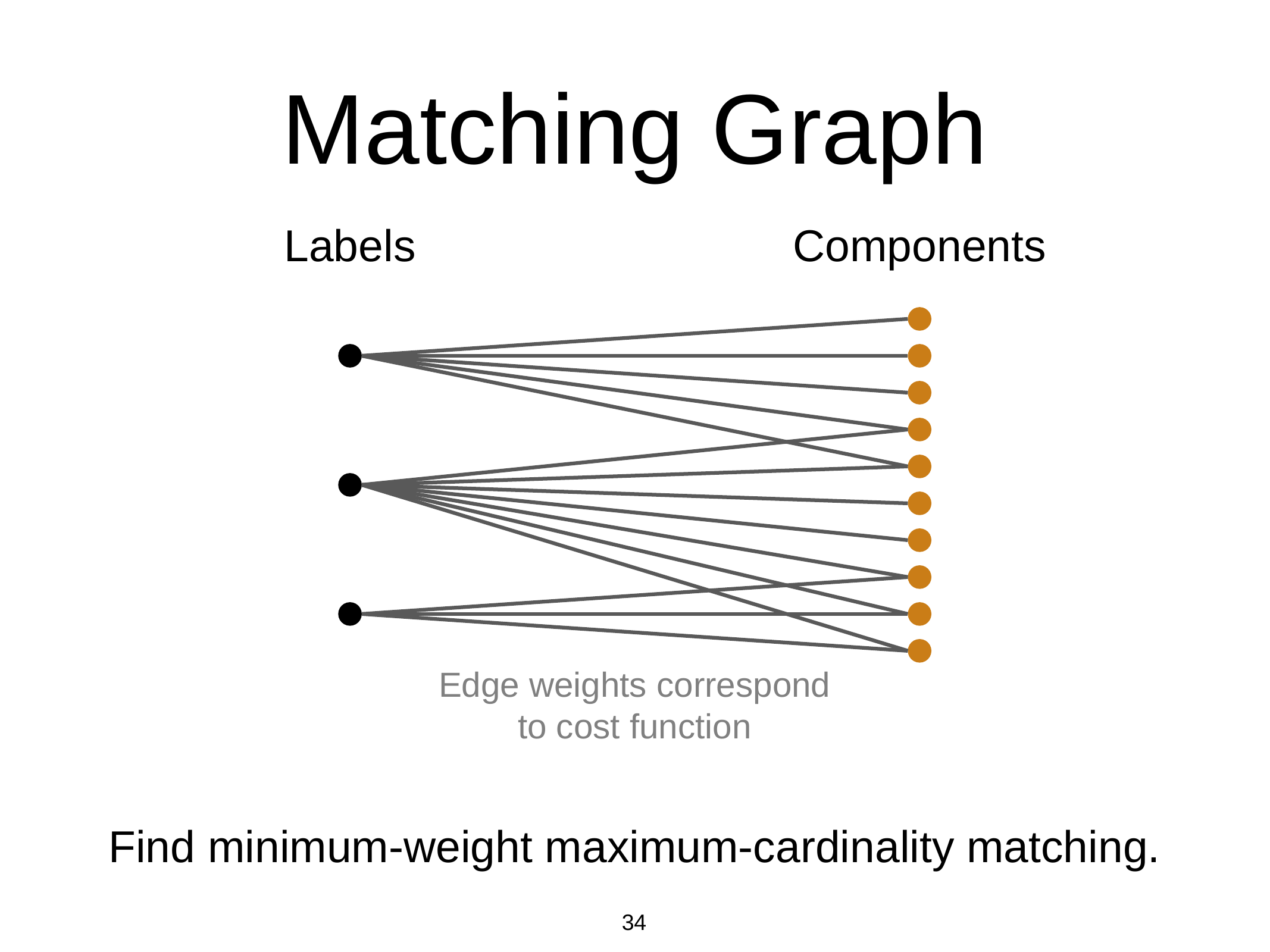

# Matching Graph
Labels

Components

Edge weights correspond
to cost function
Find minimum-weight maximum-cardinality matching.
34